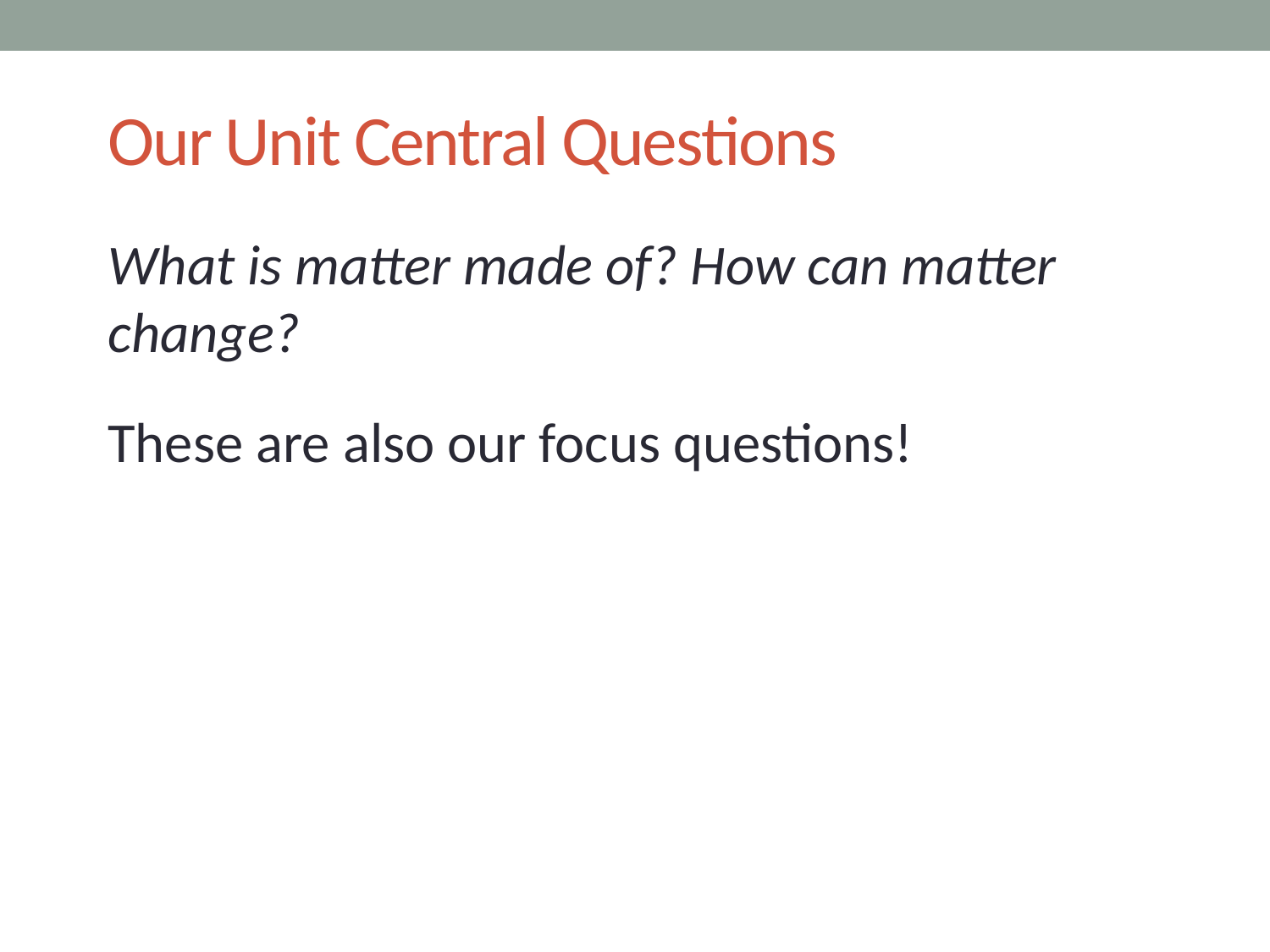

# Our Unit Central Questions
What is matter made of? How can matter change?
These are also our focus questions!